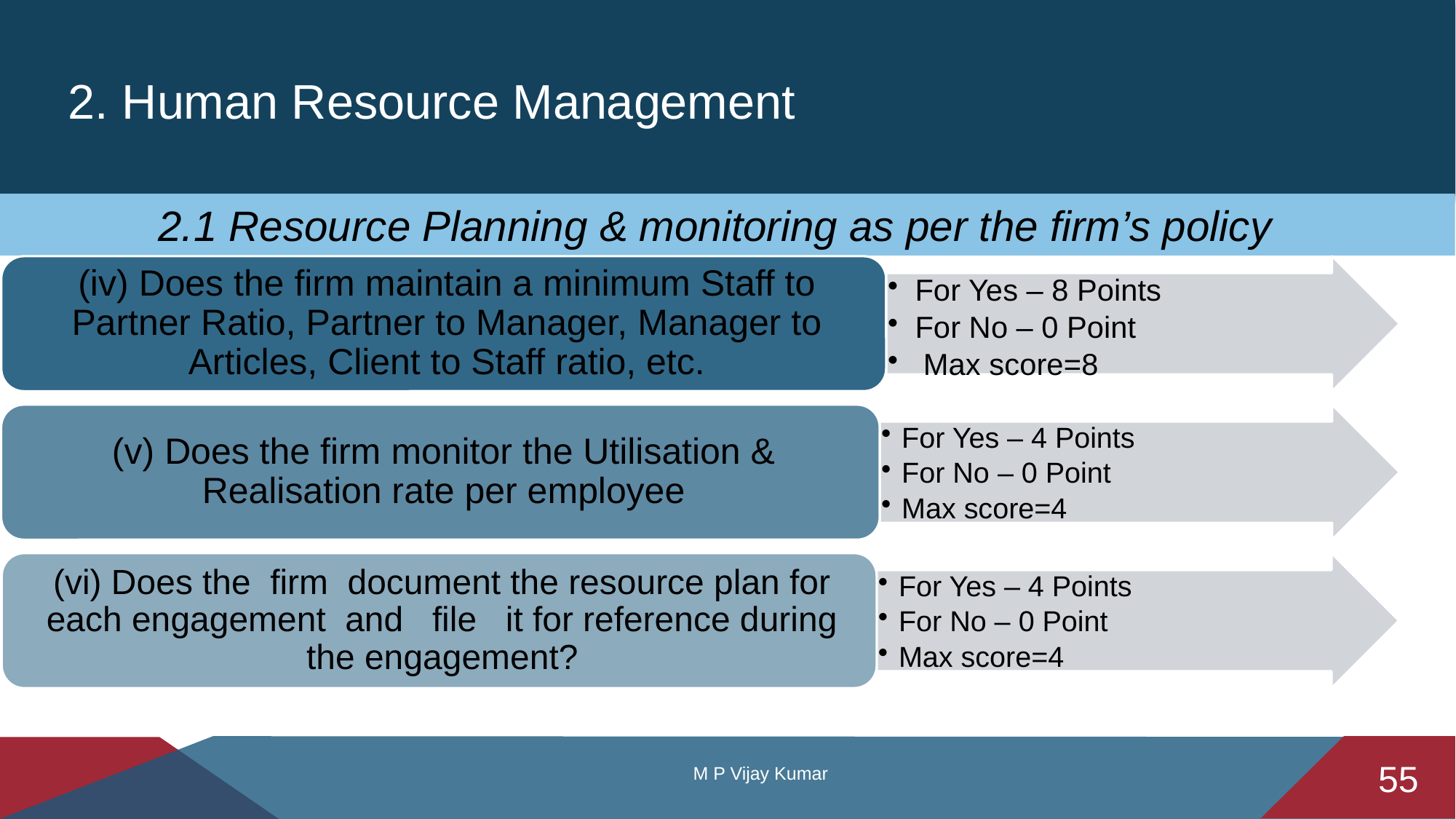

2. Human Resource Management
2.1 Resource Planning & monitoring as per the firm’s policy
For Yes – 8 Points
For No – 0 Point
 Max score=8
(iv) Does the firm maintain a minimum Staff to Partner Ratio, Partner to Manager, Manager to Articles, Client to Staff ratio, etc.
For Yes – 4 Points
For No – 0 Point
Max score=4
(v) Does the firm monitor the Utilisation & Realisation rate per employee
For Yes – 4 Points
For No – 0 Point
Max score=4
(vi) Does the  firm  document the resource plan for each engagement  and   file   it for reference during the engagement?